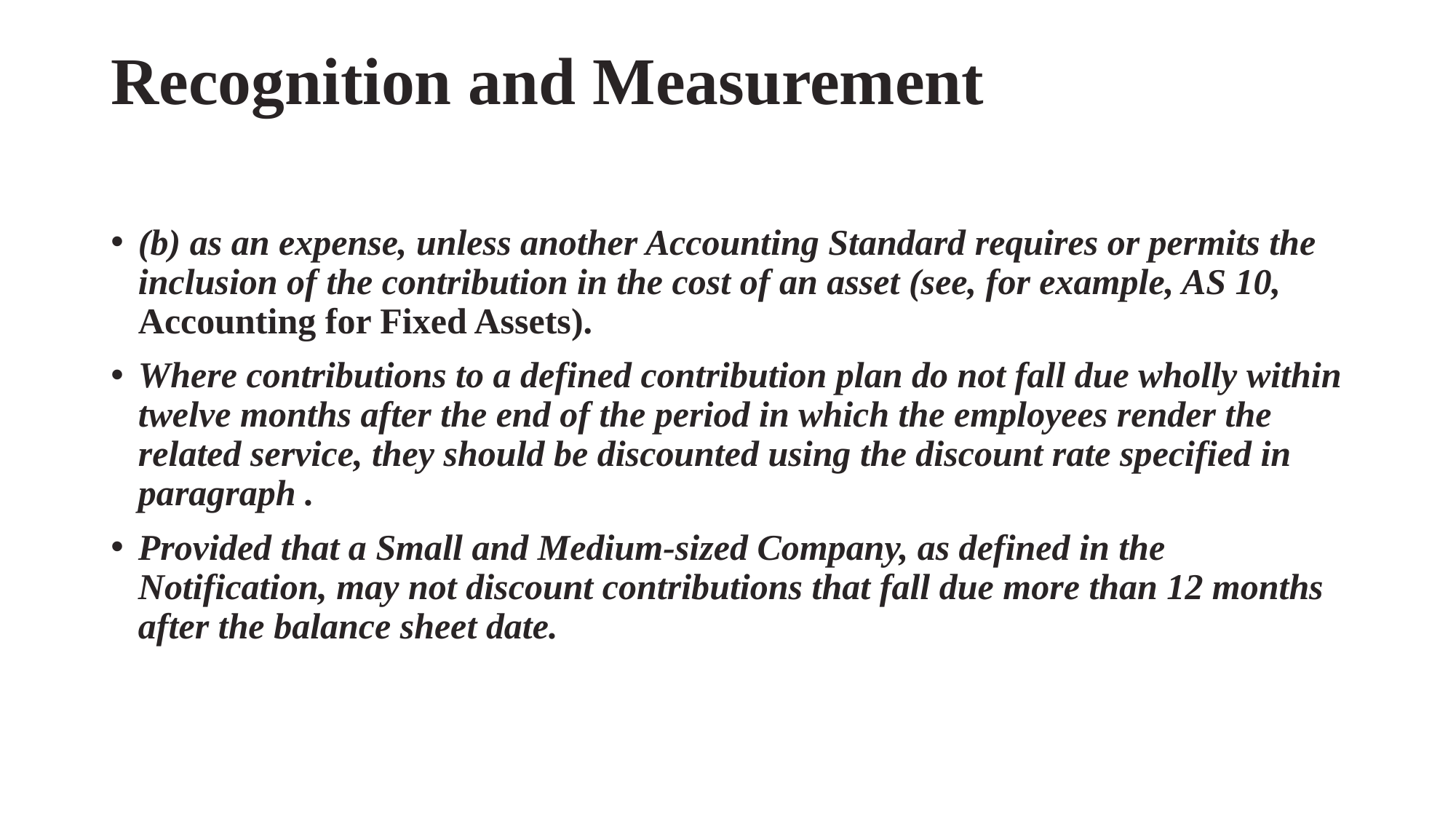

# Recognition and Measurement
(b) as an expense, unless another Accounting Standard requires or permits the inclusion of the contribution in the cost of an asset (see, for example, AS 10, Accounting for Fixed Assets).
Where contributions to a defined contribution plan do not fall due wholly within twelve months after the end of the period in which the employees render the related service, they should be discounted using the discount rate specified in paragraph .
Provided that a Small and Medium-sized Company, as defined in the Notification, may not discount contributions that fall due more than 12 months after the balance sheet date.